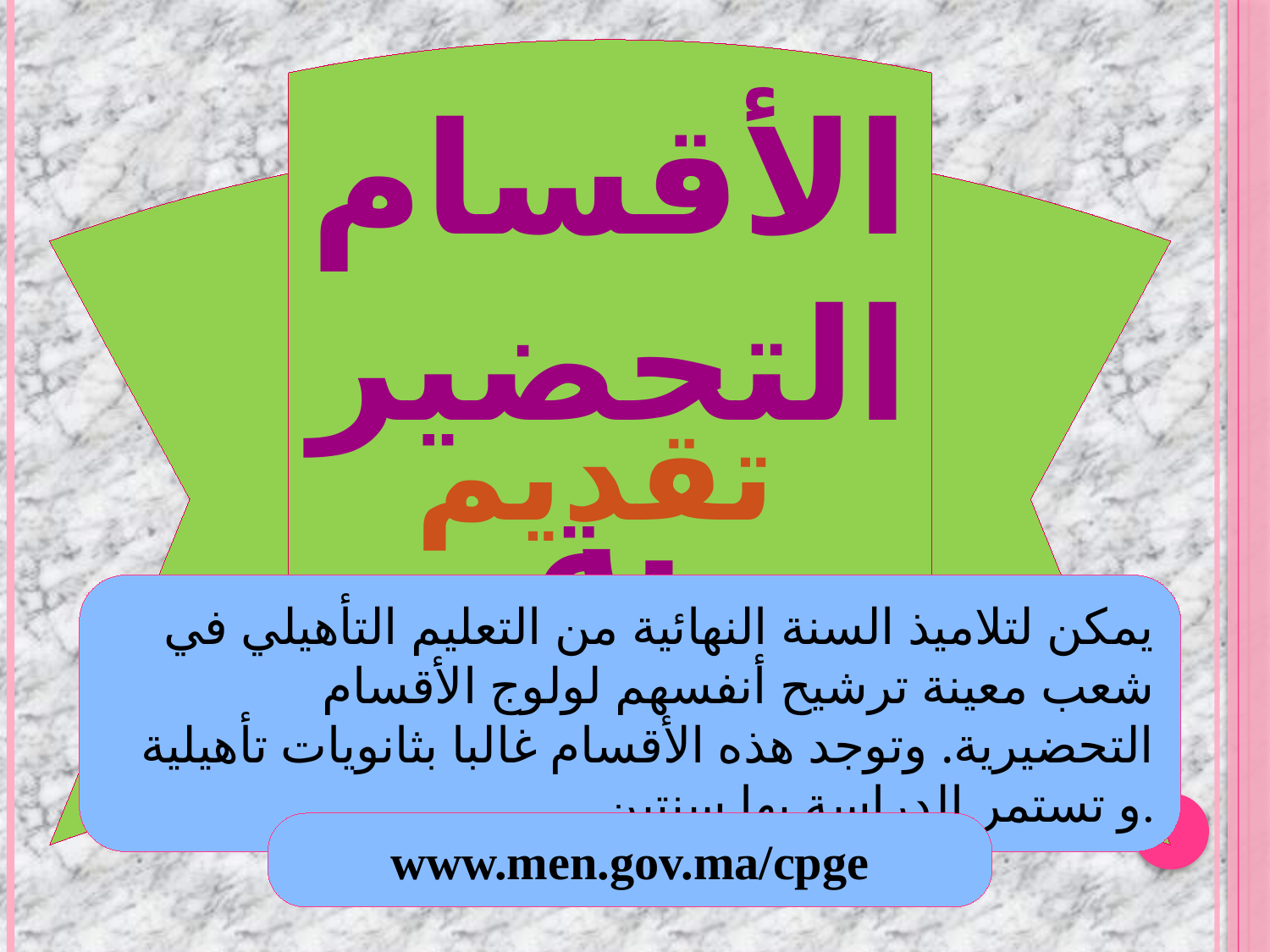

الأقسام التحضیریة
تقدیم
یمكن لتلامیذ السنة النھائیة من التعلیم التأھیلي في شعب معینة ترشیح أنفسھم لولوج الأقسام التحضیریة. وتوجد ھذه الأقسام غالبا بثانویات تأھیلیة و تستمر الدراسة بھا سنتین.
www.men.gov.ma/cpge